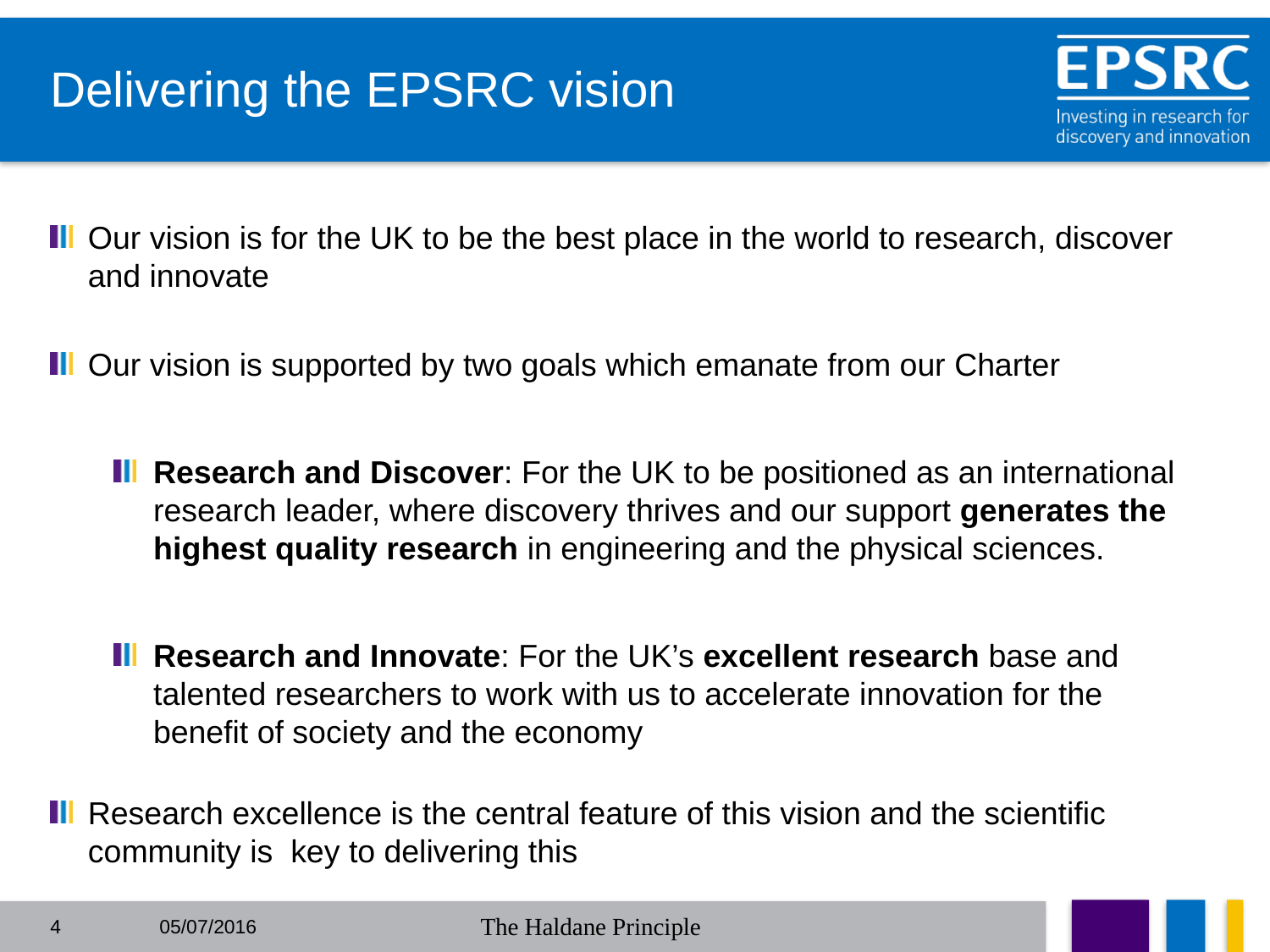

# Delivering the EPSRC vision
Our vision is for the UK to be the best place in the world to research, discover and innovate

Our vision is supported by two goals which emanate from our Charter

Research and Discover: For the UK to be positioned as an international research leader, where discovery thrives and our support generates the highest quality research in engineering and the physical sciences.

Research and Innovate: For the UK’s excellent research base and talented researchers to work with us to accelerate innovation for the benefit of society and the economy

Research excellence is the central feature of this vision and the scientific community is  key to delivering this

4
05/07/2016
The Haldane Principle